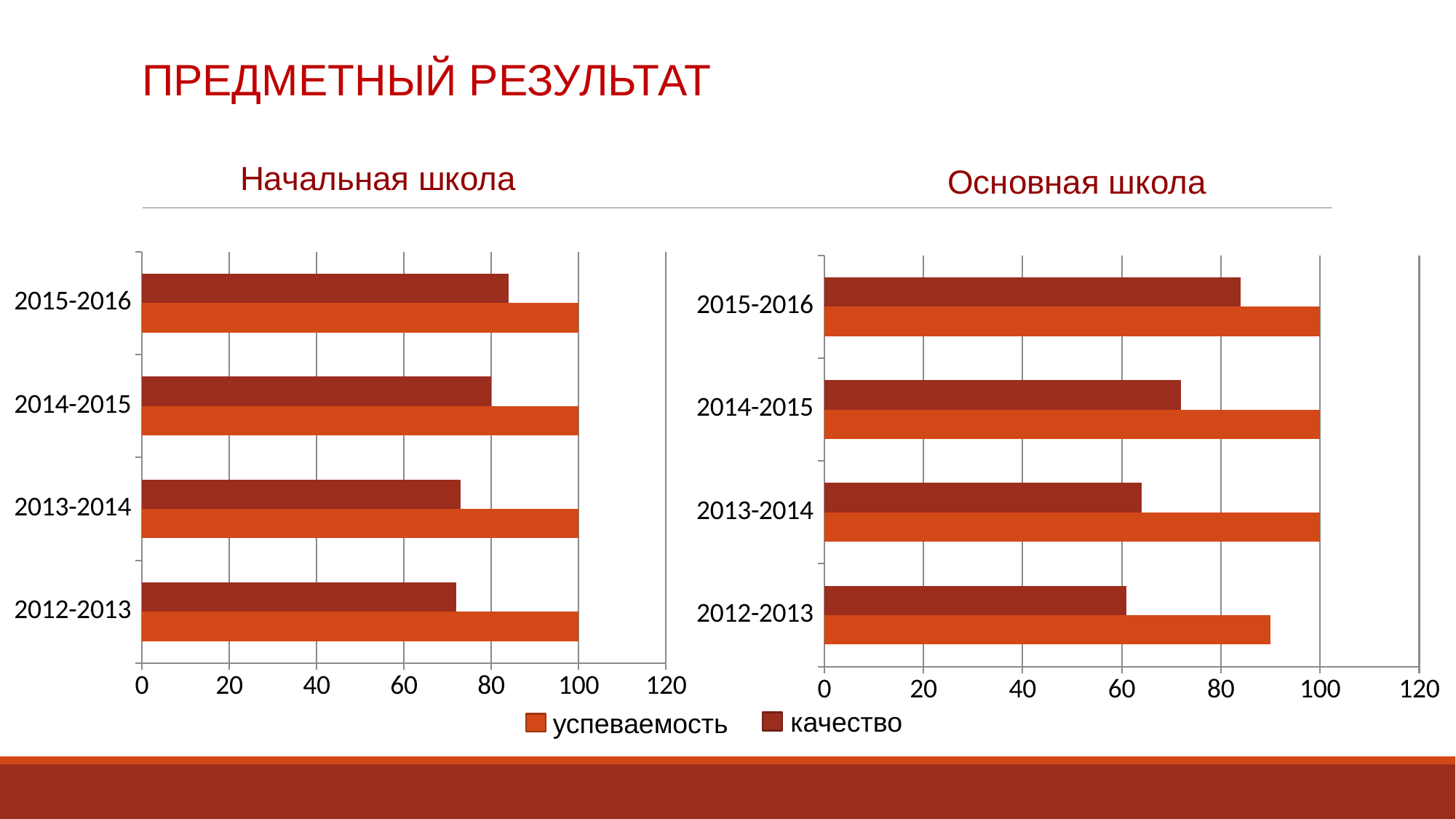

ПРЕДМЕТНЫЙ РЕЗУЛЬТАТ
Начальная школа
Основная школа

### Chart

| Category | Успеваемость | Качество |
|---|---|---|
| 2012-2013 | 100.0 | 72.0 |
| 2013-2014 | 100.0 | 73.0 |
| 2014-2015 | 100.0 | 80.0 |
| 2015-2016 | 100.0 | 84.0 |

### Chart

| Category | Успеваемость | Качество |
|---|---|---|
| 2012-2013 | 90.0 | 61.0 |
| 2013-2014 | 100.0 | 64.0 |
| 2014-2015 | 100.0 | 72.0 |
| 2015-2016 | 100.0 | 84.0 |
качество
успеваемость